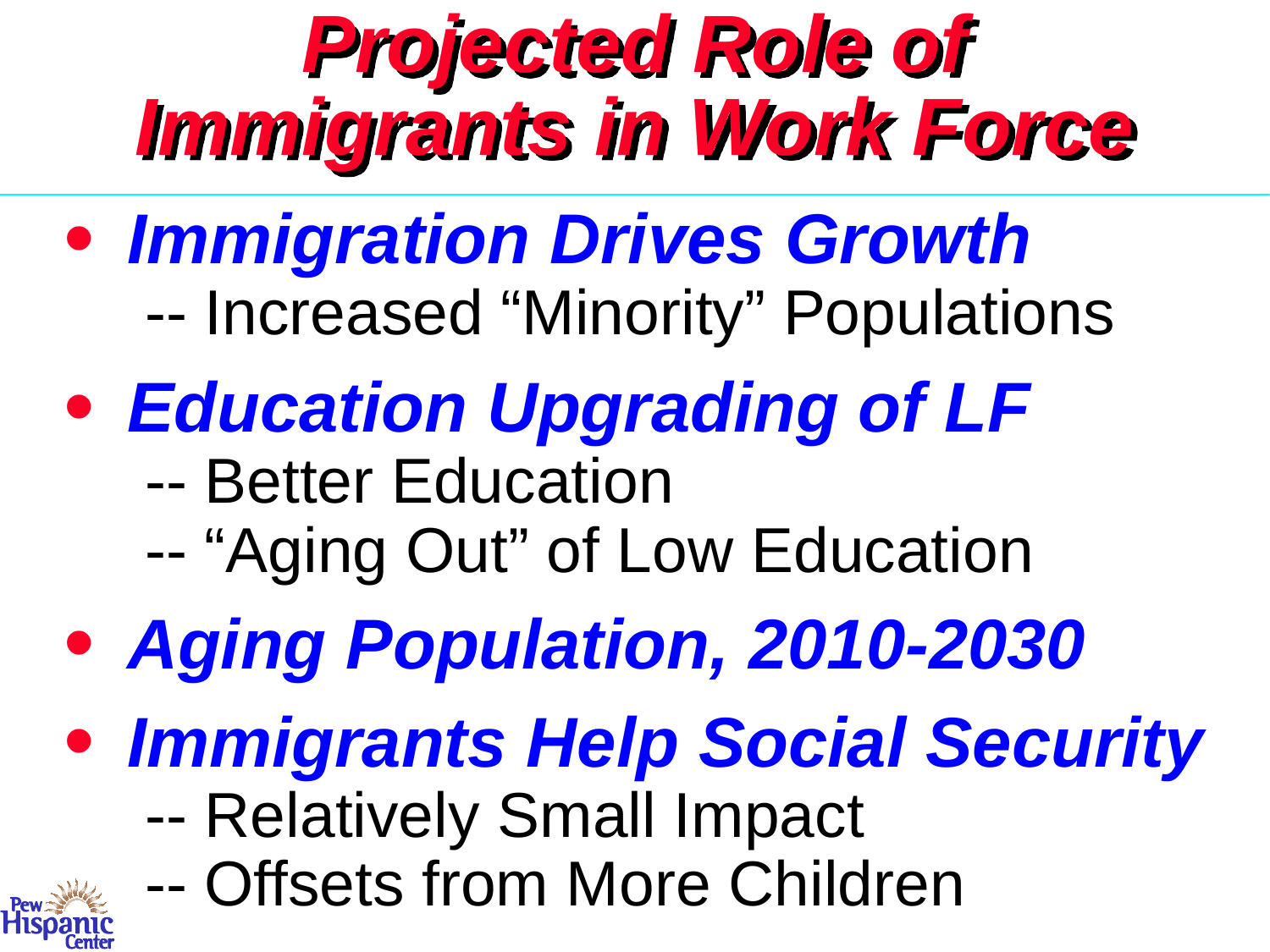

# Projected Role of Immigrants in Work Force

Immigration Drives Growth
 -- Increased “Minority” Populations
Education Upgrading of LF
 -- Better Education
 -- “Aging Out” of Low Education
Aging Population, 2010-2030
Immigrants Help Social Security
 -- Relatively Small Impact
 -- Offsets from More Children